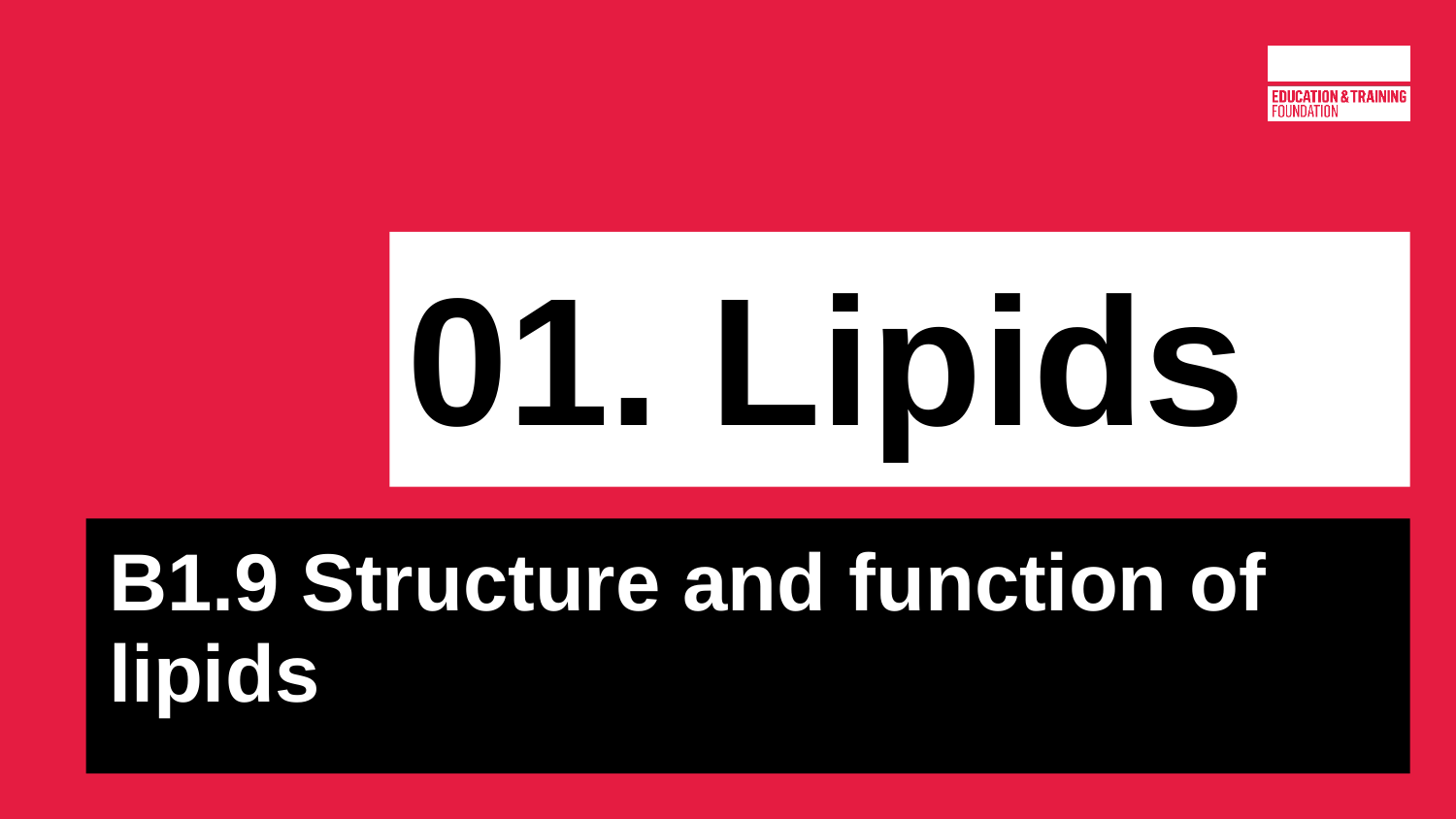

# 01. Lipids
B1.9 Structure and function of lipids